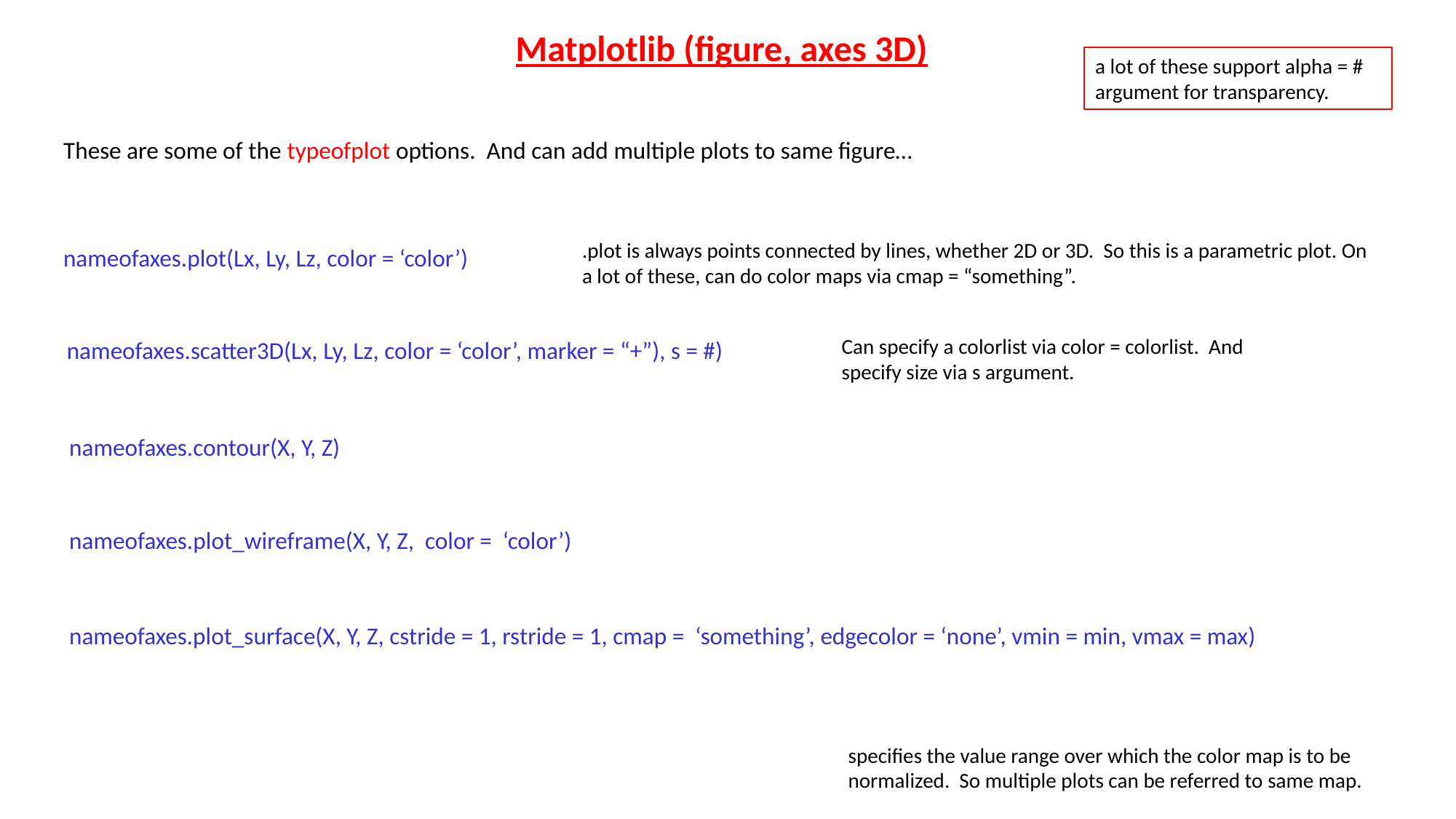

Matplotlib (figure, axes 3D)
a lot of these support alpha = # argument for transparency.
These are some of the typeofplot options.  And can add multiple plots to same figure…
.plot is always points connected by lines, whether 2D or 3D.  So this is a parametric plot. On a lot of these, can do color maps via cmap = “something”.
nameofaxes.plot(Lx, Ly, Lz, color = ‘color’)
Can specify a colorlist via color = colorlist.  And specify size via s argument.
nameofaxes.scatter3D(Lx, Ly, Lz, color = ‘color’, marker = “+”), s = #)
nameofaxes.contour(X, Y, Z)
nameofaxes.plot_wireframe(X, Y, Z,  color =  ‘color’)
nameofaxes.plot_surface(X, Y, Z, cstride = 1, rstride = 1, cmap =  ‘something’, edgecolor = ‘none’, vmin = min, vmax = max)
specifies the value range over which the color map is to be normalized.  So multiple plots can be referred to same map.